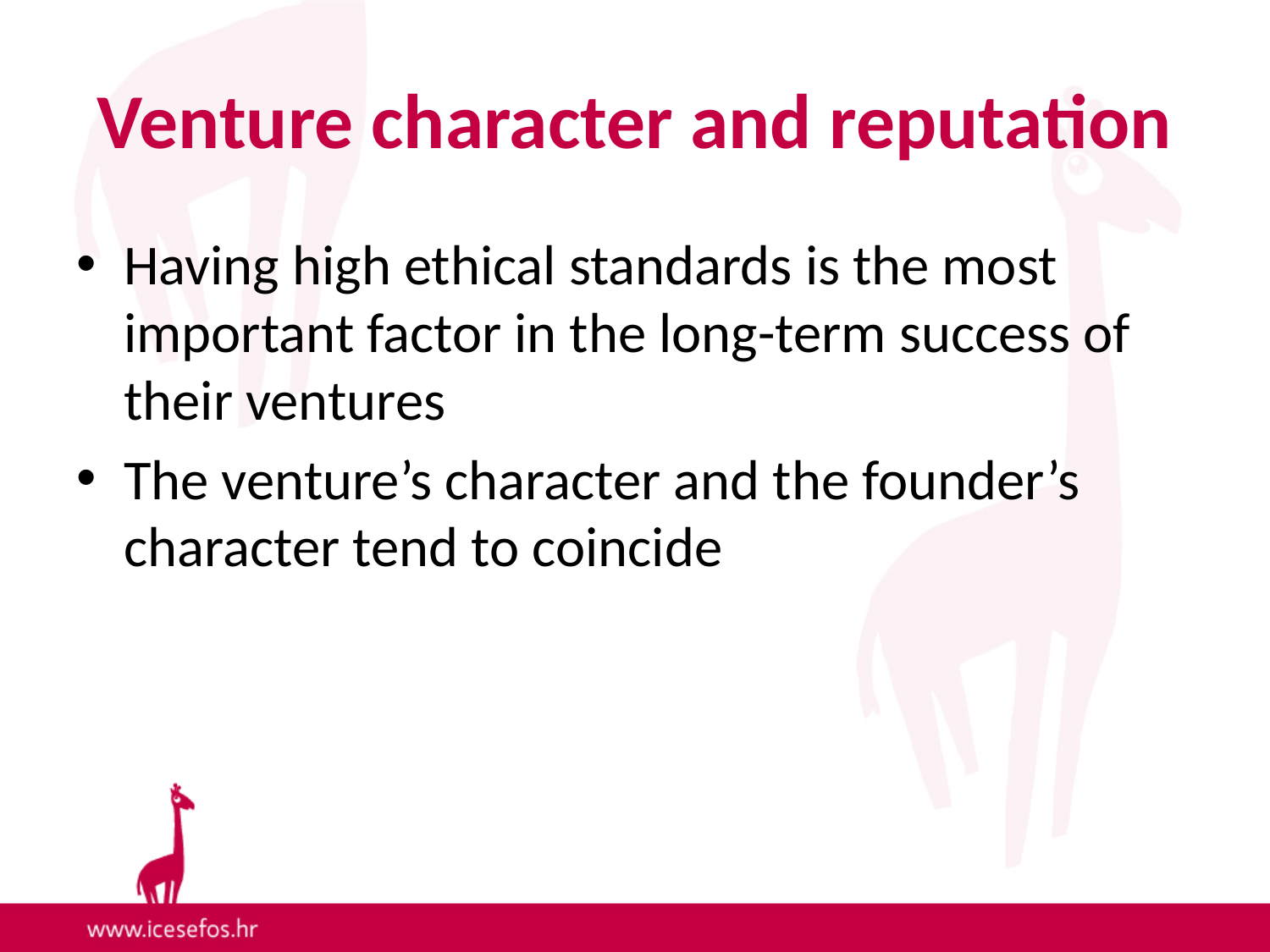

# Venture character and reputation
Having high ethical standards is the most important factor in the long-term success of their ventures
The venture’s character and the founder’s character tend to coincide